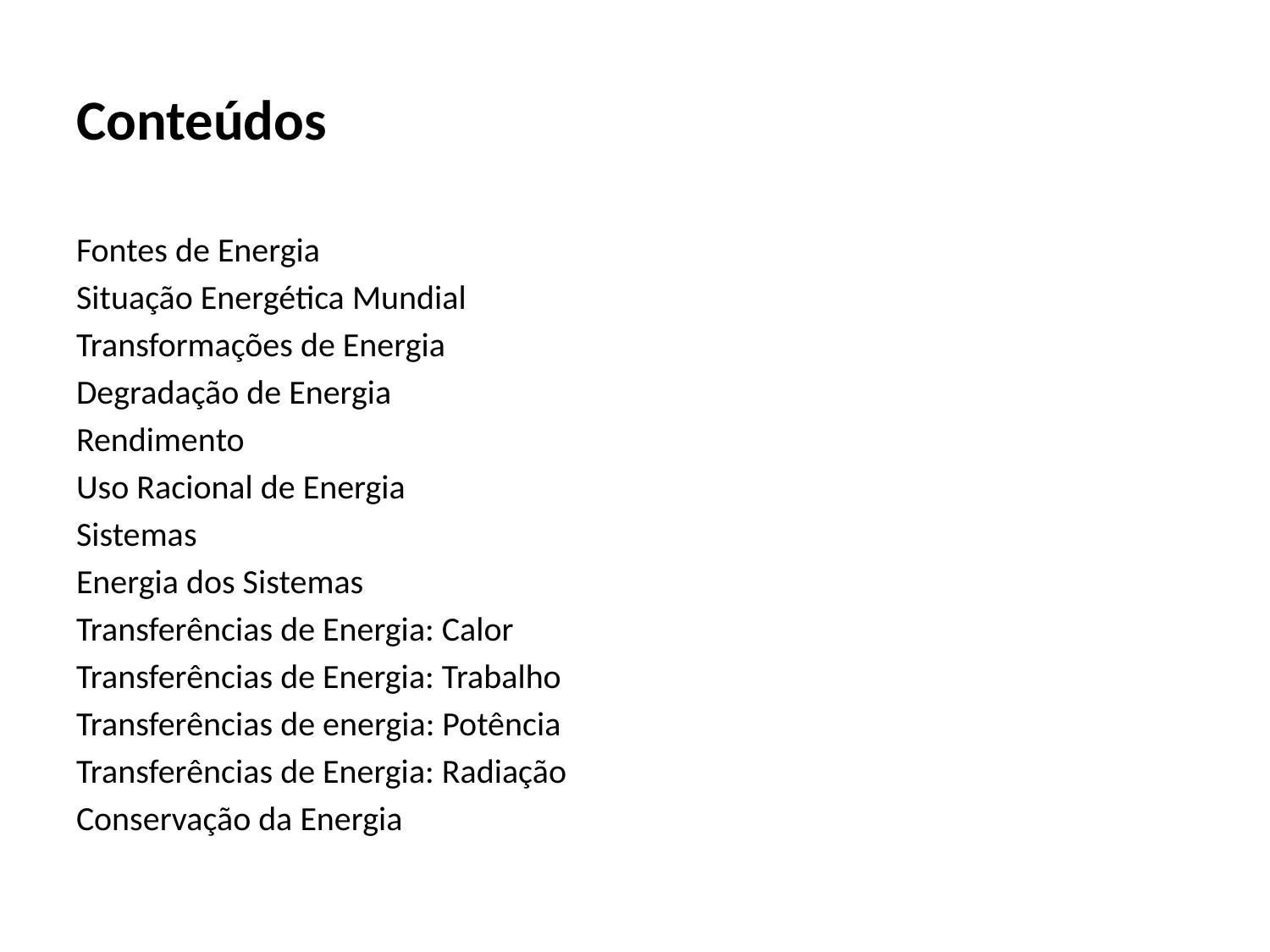

# Conteúdos
Fontes de Energia
Situação Energética Mundial
Transformações de Energia
Degradação de Energia
Rendimento
Uso Racional de Energia
Sistemas
Energia dos Sistemas
Transferências de Energia: Calor
Transferências de Energia: Trabalho
Transferências de energia: Potência
Transferências de Energia: Radiação
Conservação da Energia